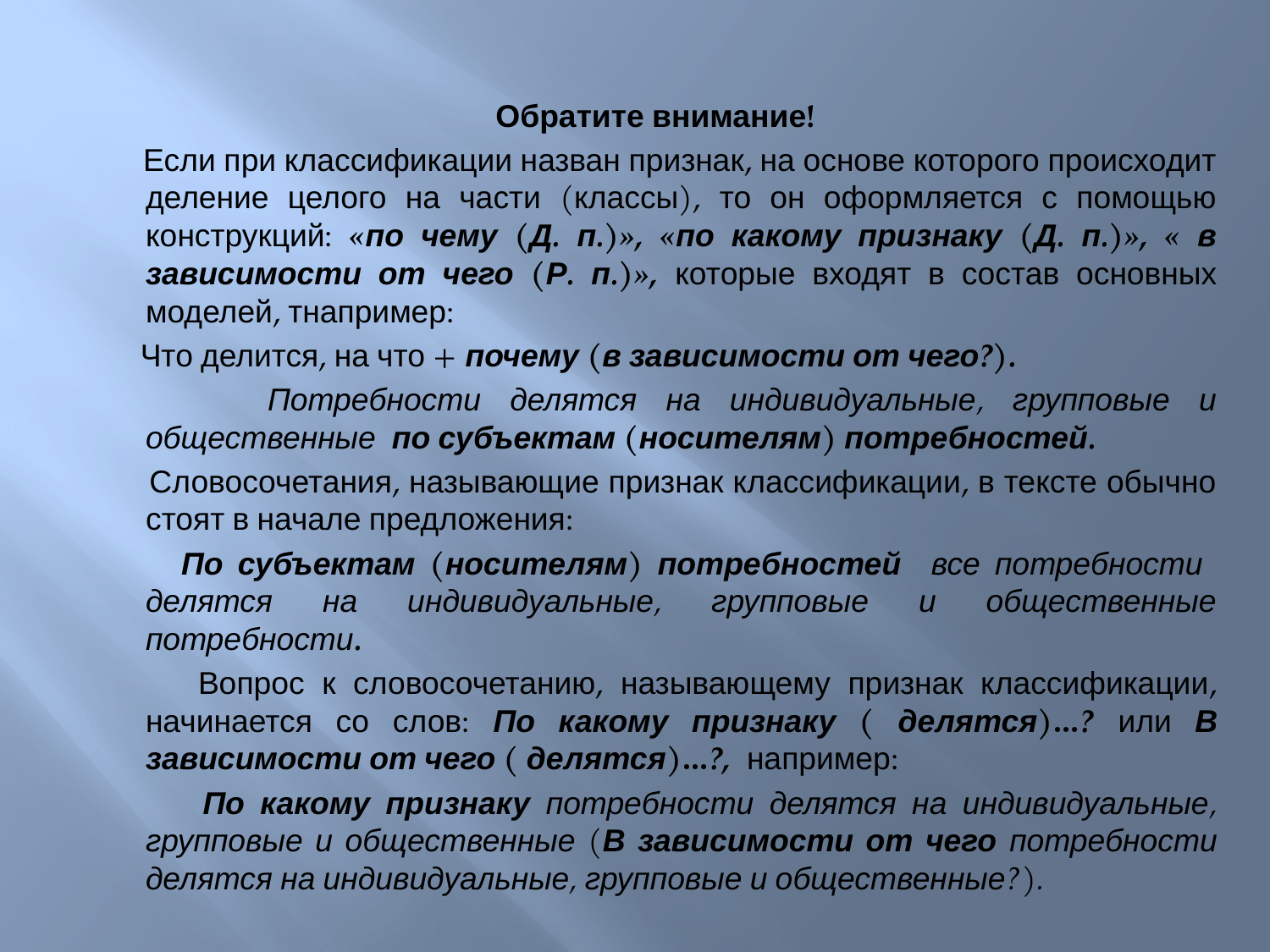

Обратите внимание!
      Если при классификации назван признак, на основе которого происходит деление целого на части (классы), то он оформляется с помощью конструкций: «по чему (Д. п.)», «по какому признаку (Д. п.)», « в зависимости от чего (Р. п.)», которые входят в состав основных моделей, тнапример:
      Что делится, на что + почему (в зависимости от чего?).
      Потребности делятся на индивидуальные, групповые и общественные  по субъектам (носителям) потребностей.
      Словосочетания, называющие признак классификации, в тексте обычно стоят в начале предложения:
      По субъектам (носителям) потребностей  все потребности  делятся на индивидуальные, групповые и общественные потребности.
      Вопрос к словосочетанию, называющему признак классификации, начинается со слов: По какому признаку ( делятся)…? или В зависимости от чего ( делятся)…?,  например:
       По какому признаку потребности делятся на индивидуальные, групповые и общественные (В зависимости от чего потребности делятся на индивидуальные, групповые и общественные?).